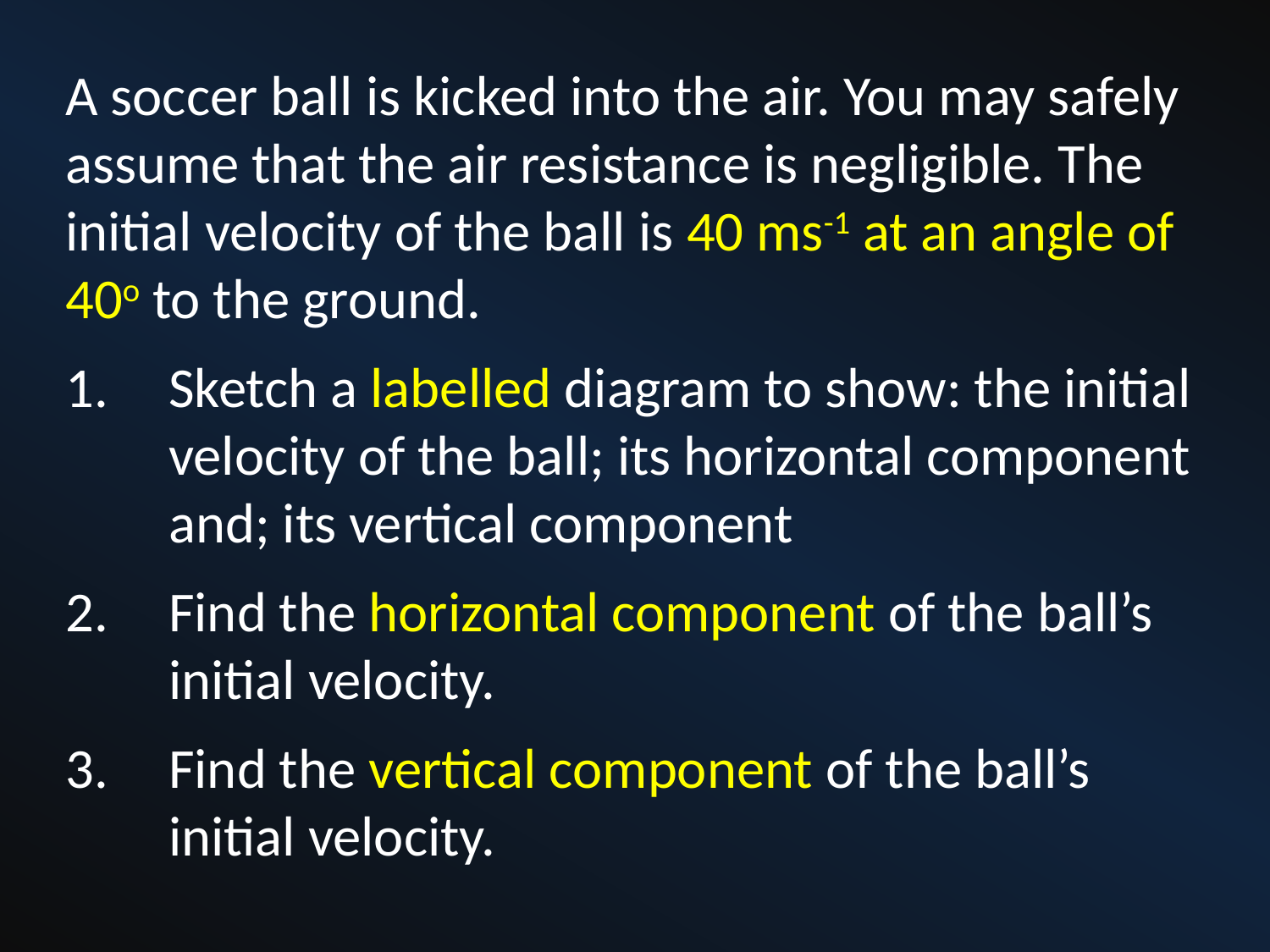

A soccer ball is kicked into the air. You may safely assume that the air resistance is negligible. The initial velocity of the ball is 40 ms-1 at an angle of 40o to the ground.
Sketch a labelled diagram to show: the initial velocity of the ball; its horizontal component and; its vertical component
Find the horizontal component of the ball’s initial velocity.
Find the vertical component of the ball’s initial velocity.